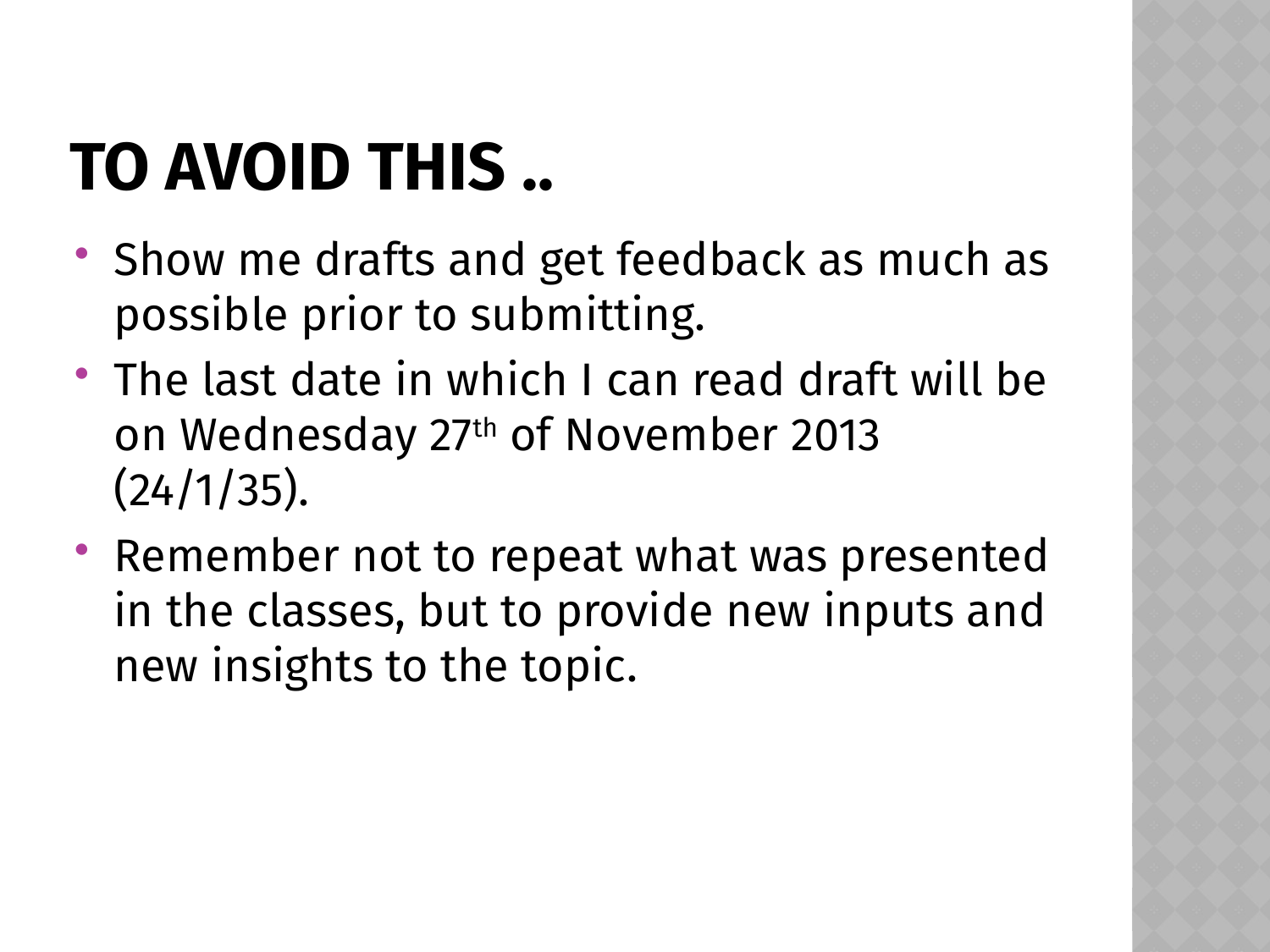

# To avoid this ..
Show me drafts and get feedback as much as possible prior to submitting.
The last date in which I can read draft will be on Wednesday 27th of November 2013 (24/1/35).
Remember not to repeat what was presented in the classes, but to provide new inputs and new insights to the topic.